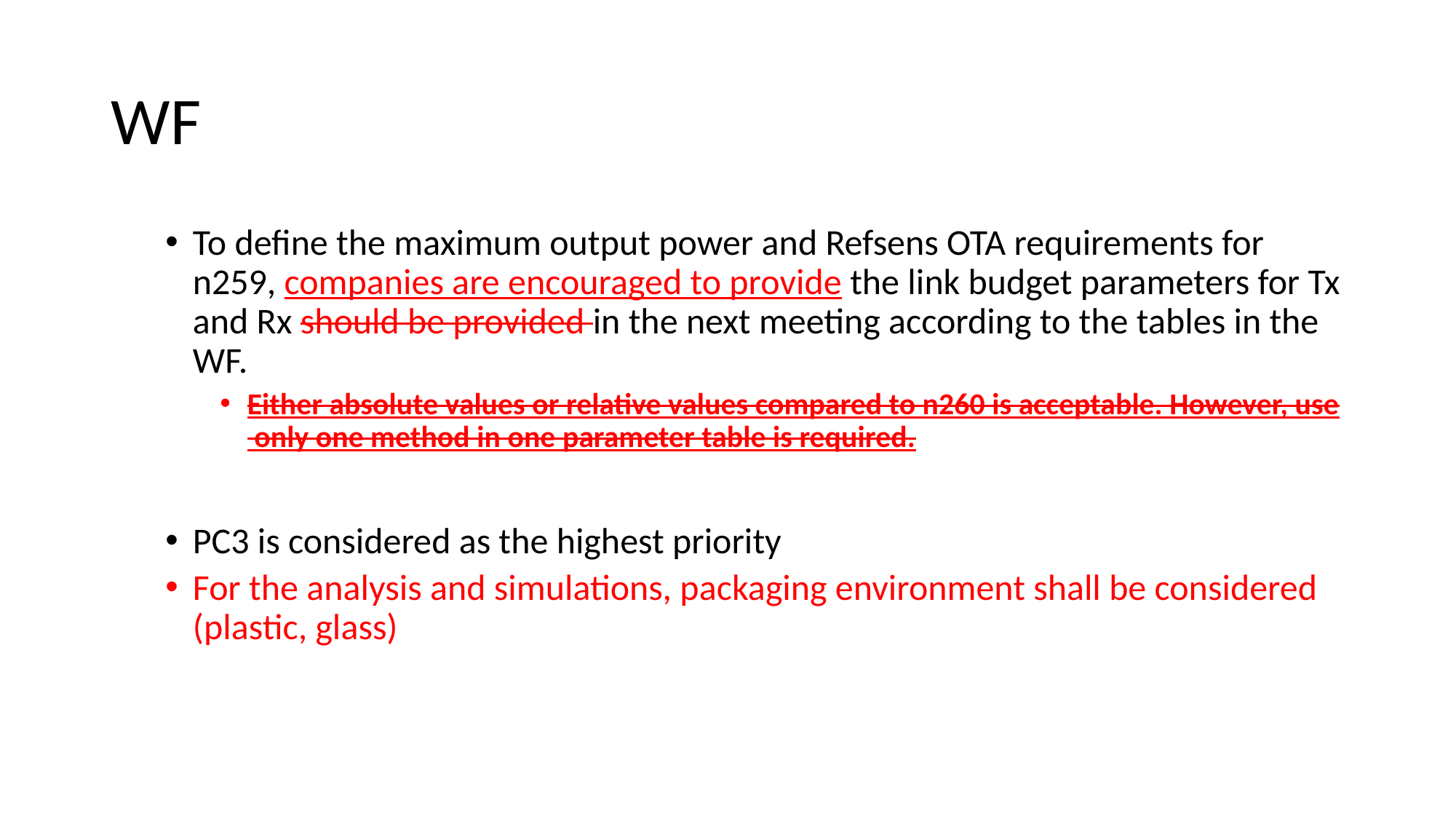

# WF
To define the maximum output power and Refsens OTA requirements for n259, companies are encouraged to provide the link budget parameters for Tx and Rx should be provided in the next meeting according to the tables in the WF.
Either absolute values or relative values compared to n260 is acceptable. However, use  only one method in one parameter table is required.

PC3 is considered as the highest priority
For the analysis and simulations, packaging environment shall be considered (plastic, glass)